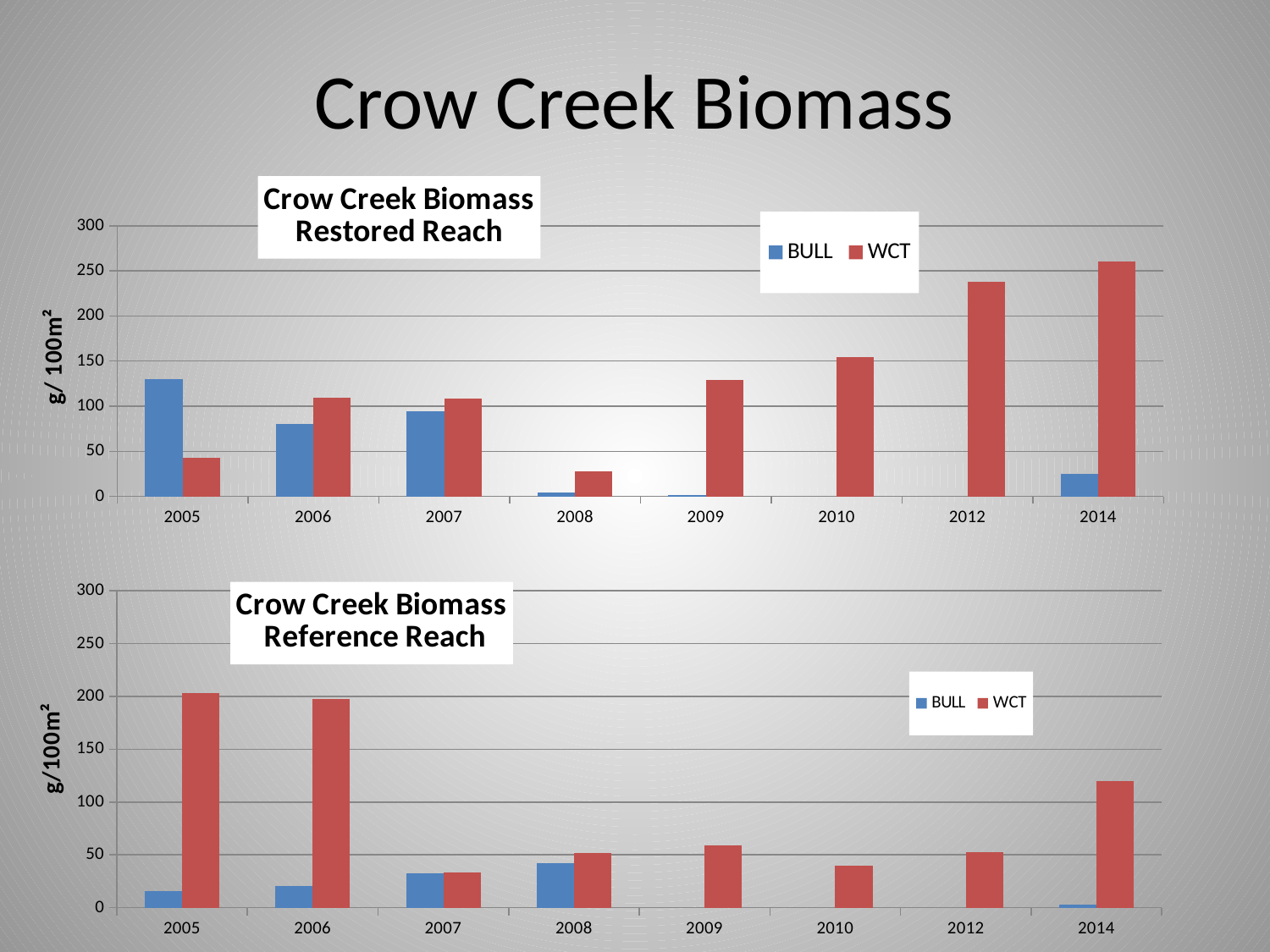

# Crow Creek Biomass

### Chart: Crow Creek Biomass
Restored Reach

| Category |  |  |
|---|---|---|
| 2005 | 129.67032967032966 | 42.490842490842425 |
| 2006 | 80.05 | 109.11045417898404 |
| 2007 | 94.45676274944567 | 108.35181079083517 |
| 2008 | 4.68 | 27.87 |
| 2009 | 1.87 | 128.70999999999998 |
| 2010 | None | 154.55 |
| 2012 | None | 238.1 |
| 2014 | 24.6 | 260.7 |

### Chart: Crow Creek Biomass
 Reference Reach

| Category |  |  |
|---|---|---|
| 2005 | 15.591778880226778 | 203.3545948499882 |
| 2006 | 20.82093991671624 | 197.20404521118365 |
| 2007 | 32.95178633368014 | 33.298647242455864 |
| 2008 | 42.12454212454213 | 52.093144950287815 |
| 2009 | None | 58.87 |
| 2010 | None | 40.06 |
| 2012 | None | 52.77 |
| 2014 | 2.8 | 119.9 |